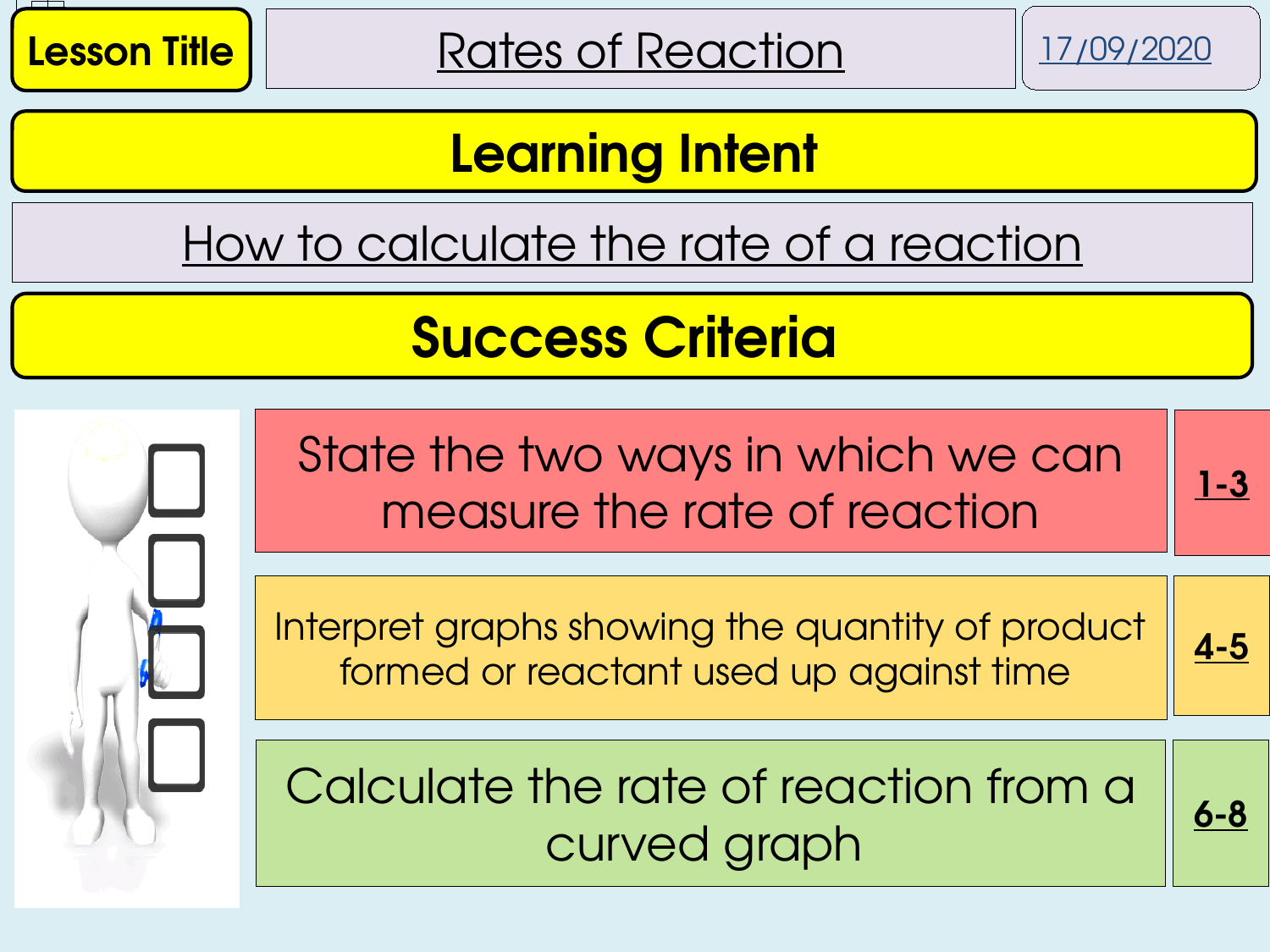

17/09/2020
Rates of Reaction
How to calculate the rate of a reaction
State the two ways in which we can measure the rate of reaction
1-3
Interpret graphs showing the quantity of product formed or reactant used up against time
4-5
Calculate the rate of reaction from a curved graph
6-8